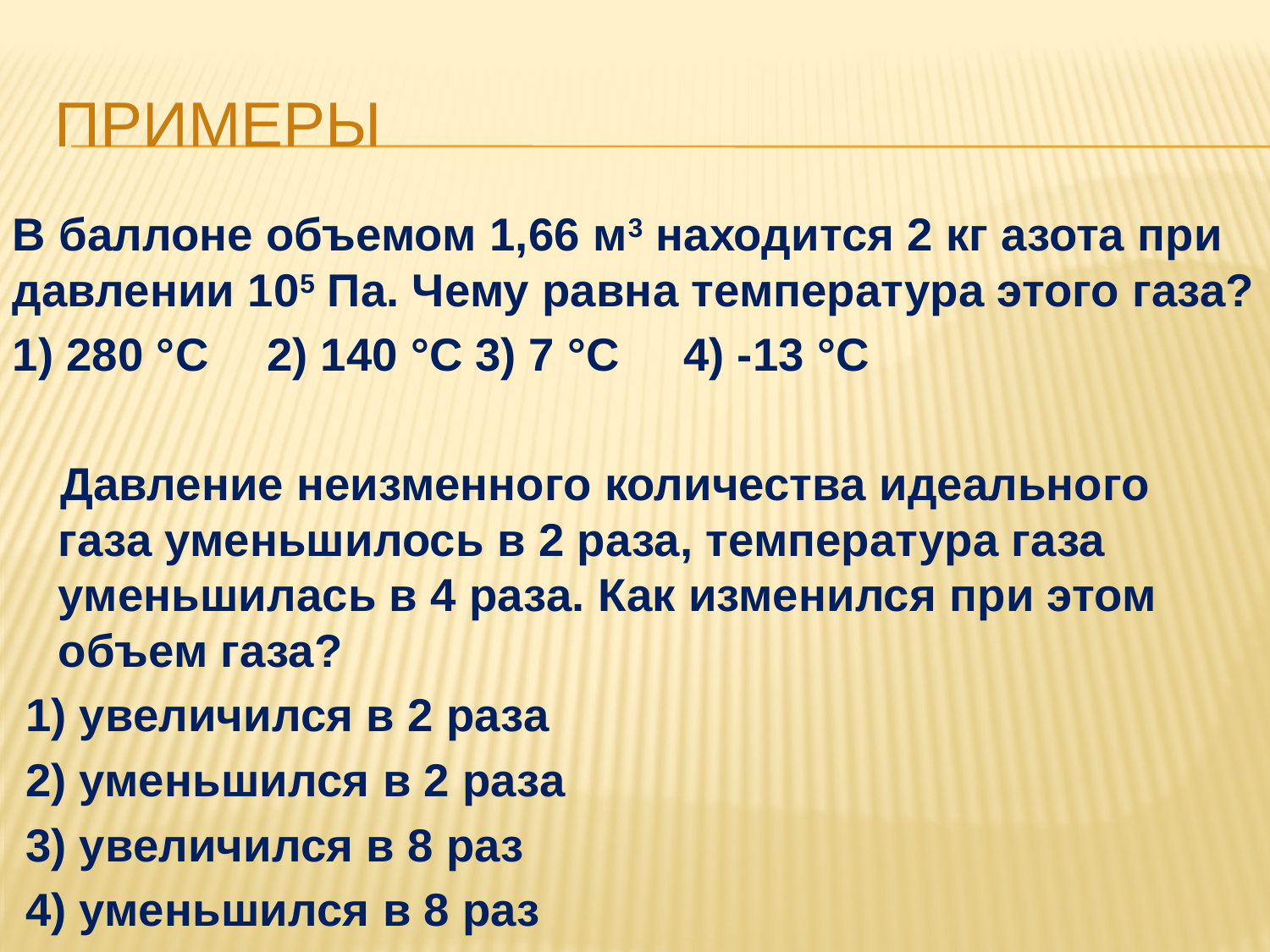

# ПРИМЕРЫ
В баллоне объемом 1,66 м3 находится 2 кг азота при давлении 105 Па. Чему равна температура этого газа?
1) 280 °С	2) 140 °С	3) 7 °С	4) -13 °С

Давление неизменного количества идеального газа уменьшилось в 2 раза, температура газа уменьшилась в 4 раза. Как изменился при этом объем газа?
 1) увеличился в 2 раза
 2) уменьшился в 2 раза
 3) увеличился в 8 раз
 4) уменьшился в 8 раз